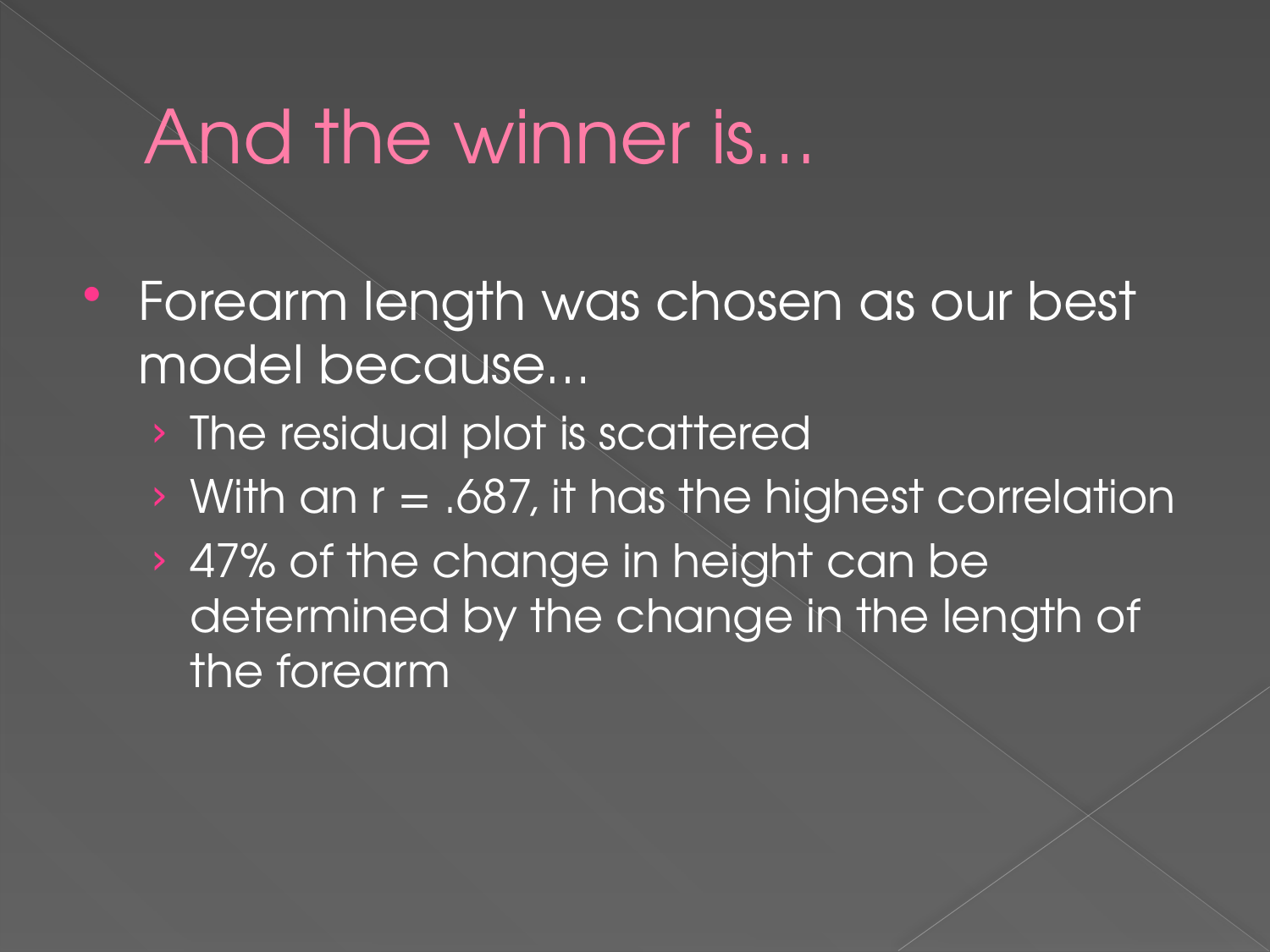

# And the winner is…
Forearm length was chosen as our best model because…
The residual plot is scattered
With an r = .687, it has the highest correlation
47% of the change in height can be determined by the change in the length of the forearm